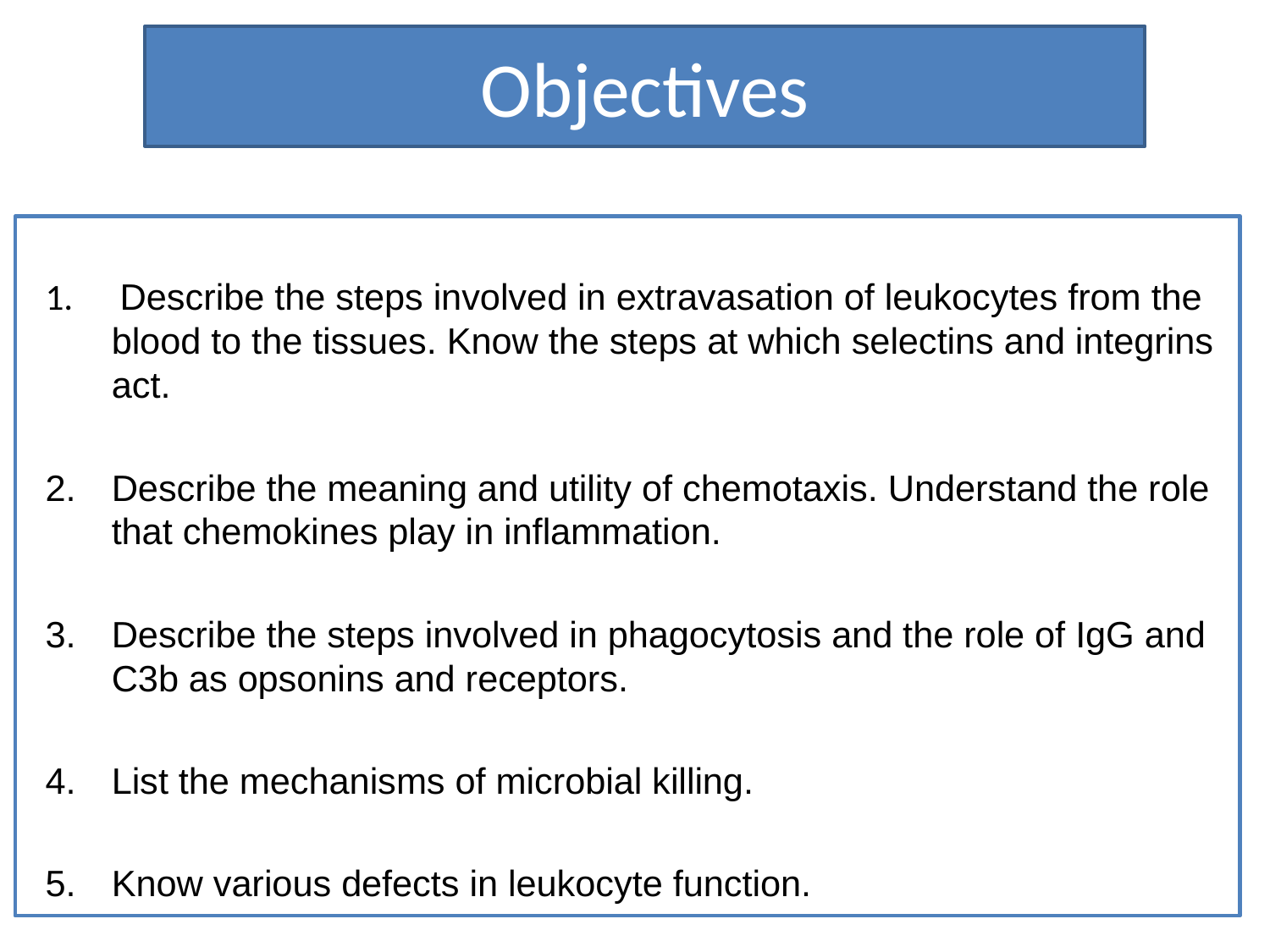

# Objectives

 Describe the steps involved in extravasation of leukocytes from the blood to the tissues. Know the steps at which selectins and integrins act.

Describe the meaning and utility of chemotaxis. Understand the role that chemokines play in inflammation.

Describe the steps involved in phagocytosis and the role of IgG and C3b as opsonins and receptors.

List the mechanisms of microbial killing.

Know various defects in leukocyte function.